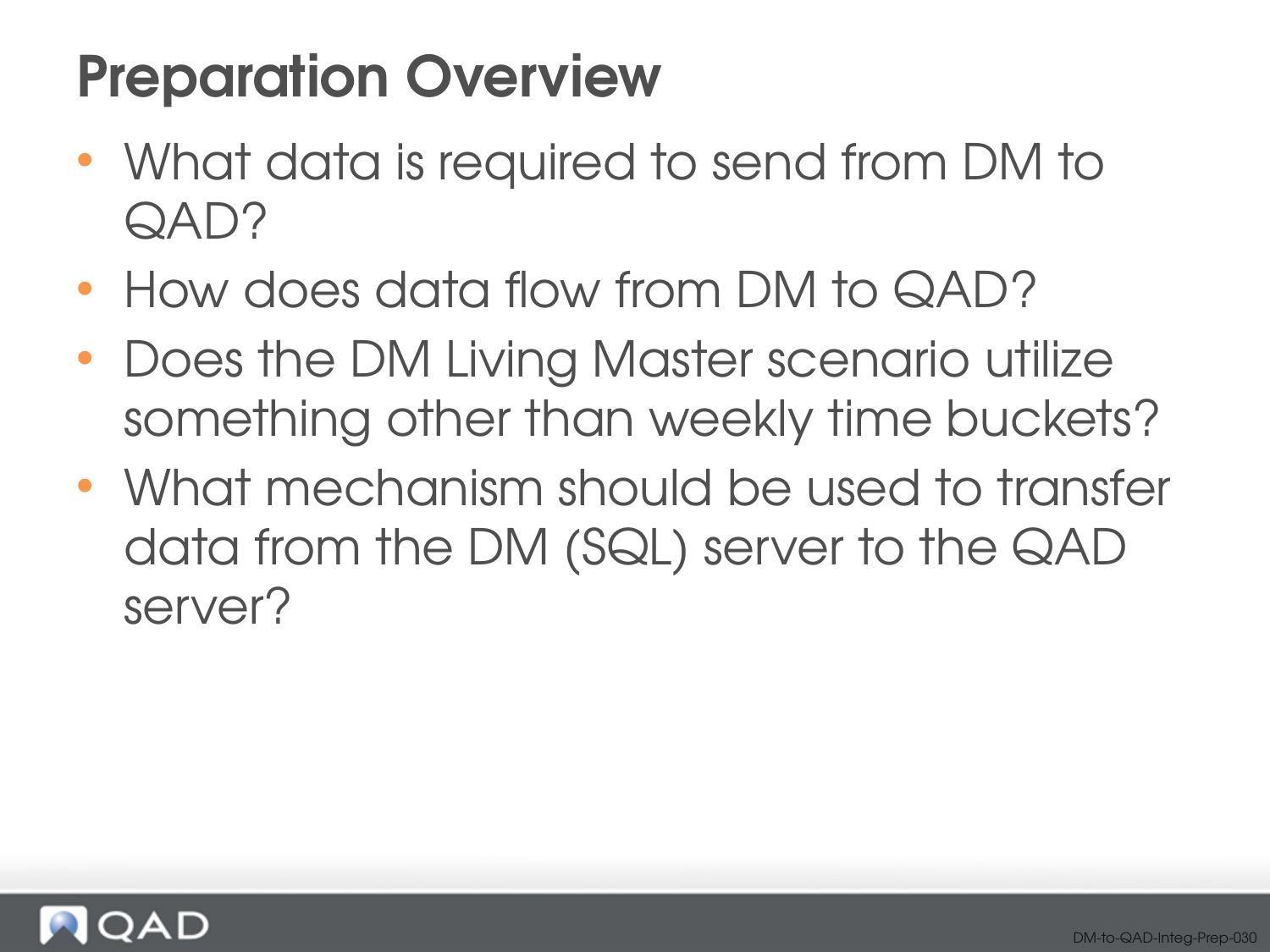

# Preparation Overview
What data is required to send from DM to QAD?
How does data flow from DM to QAD?
Does the DM Living Master scenario utilize something other than weekly time buckets?
What mechanism should be used to transfer data from the DM (SQL) server to the QAD server?
DM-to-QAD-Integ-Prep-030